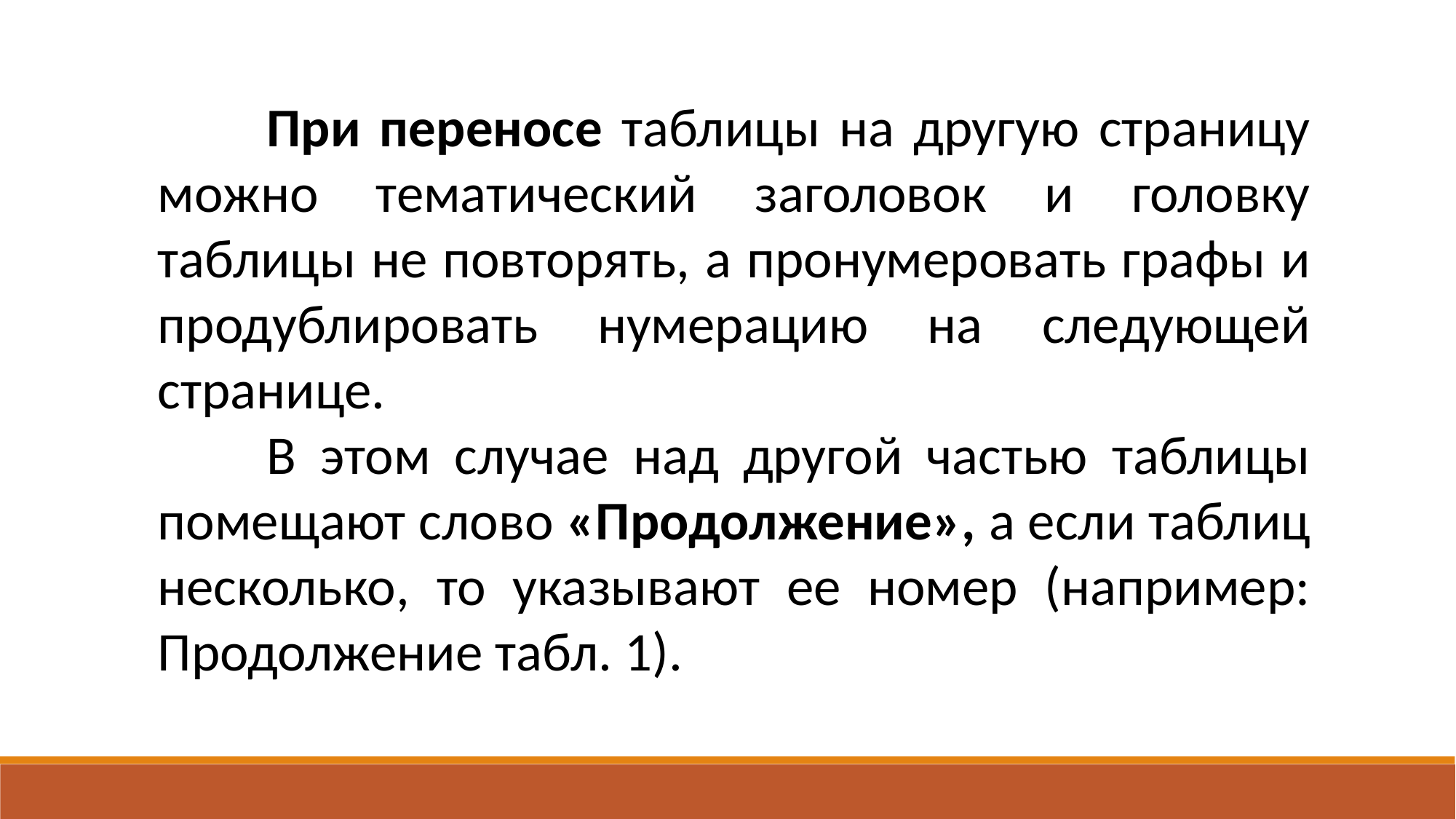

При переносе таблицы на другую страницу можно тематический заголовок и головку таблицы не повторять, а пронумеровать графы и продублировать нумерацию на следующей странице.
	В этом случае над другой частью таблицы помещают слово «Продолжение», а если таблиц несколько, то указывают ее номер (например: Продолжение табл. 1).